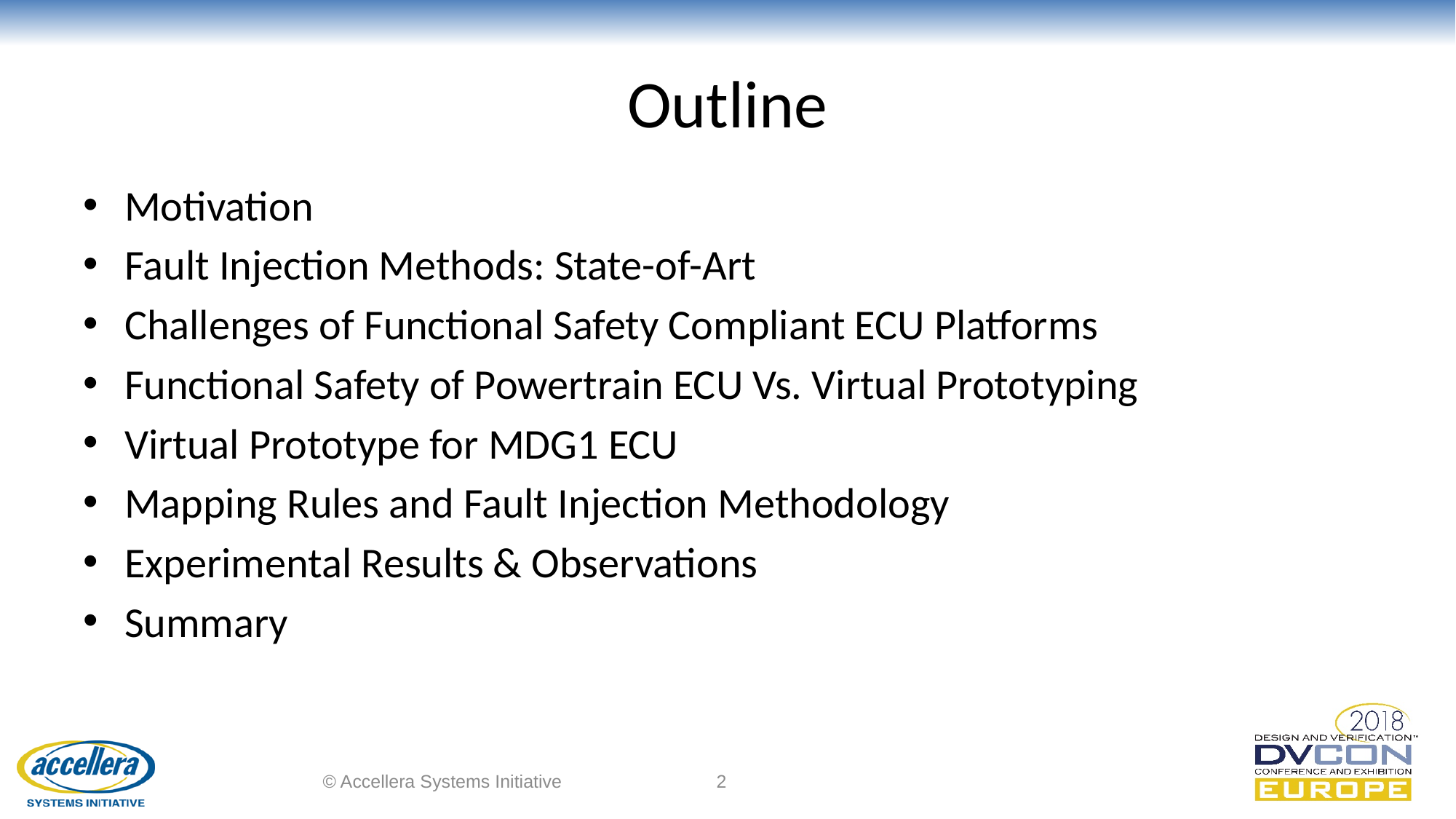

# Outline
Motivation
Fault Injection Methods: State-of-Art
Challenges of Functional Safety Compliant ECU Platforms
Functional Safety of Powertrain ECU Vs. Virtual Prototyping
Virtual Prototype for MDG1 ECU
Mapping Rules and Fault Injection Methodology
Experimental Results & Observations
Summary

© Accellera Systems Initiative
2